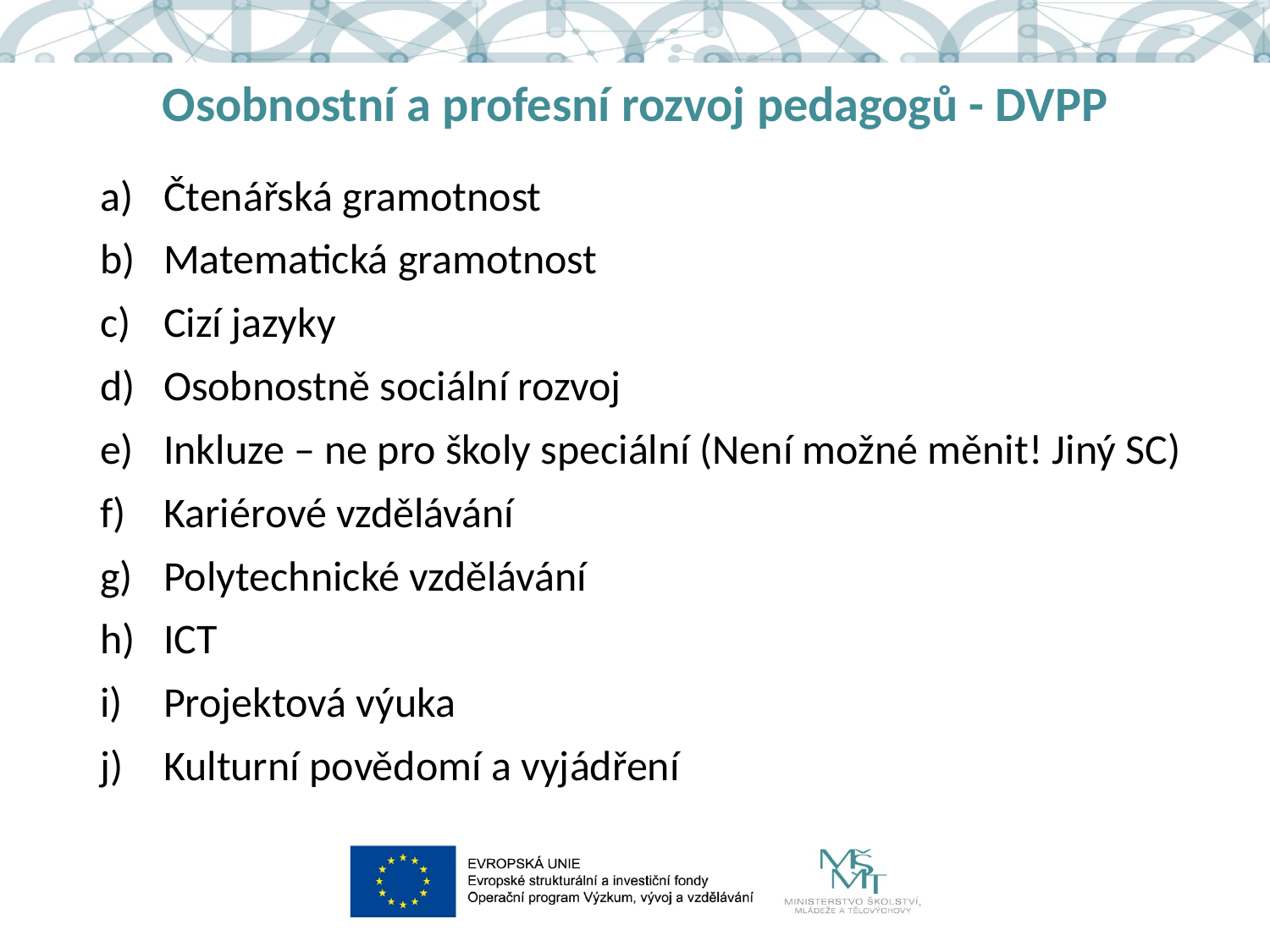

# Osobnostní a profesní rozvoj pedagogů - DVPP
Čtenářská gramotnost
Matematická gramotnost
Cizí jazyky
Osobnostně sociální rozvoj
Inkluze – ne pro školy speciální (Není možné měnit! Jiný SC)
Kariérové vzdělávání
Polytechnické vzdělávání
ICT
Projektová výuka
Kulturní povědomí a vyjádření